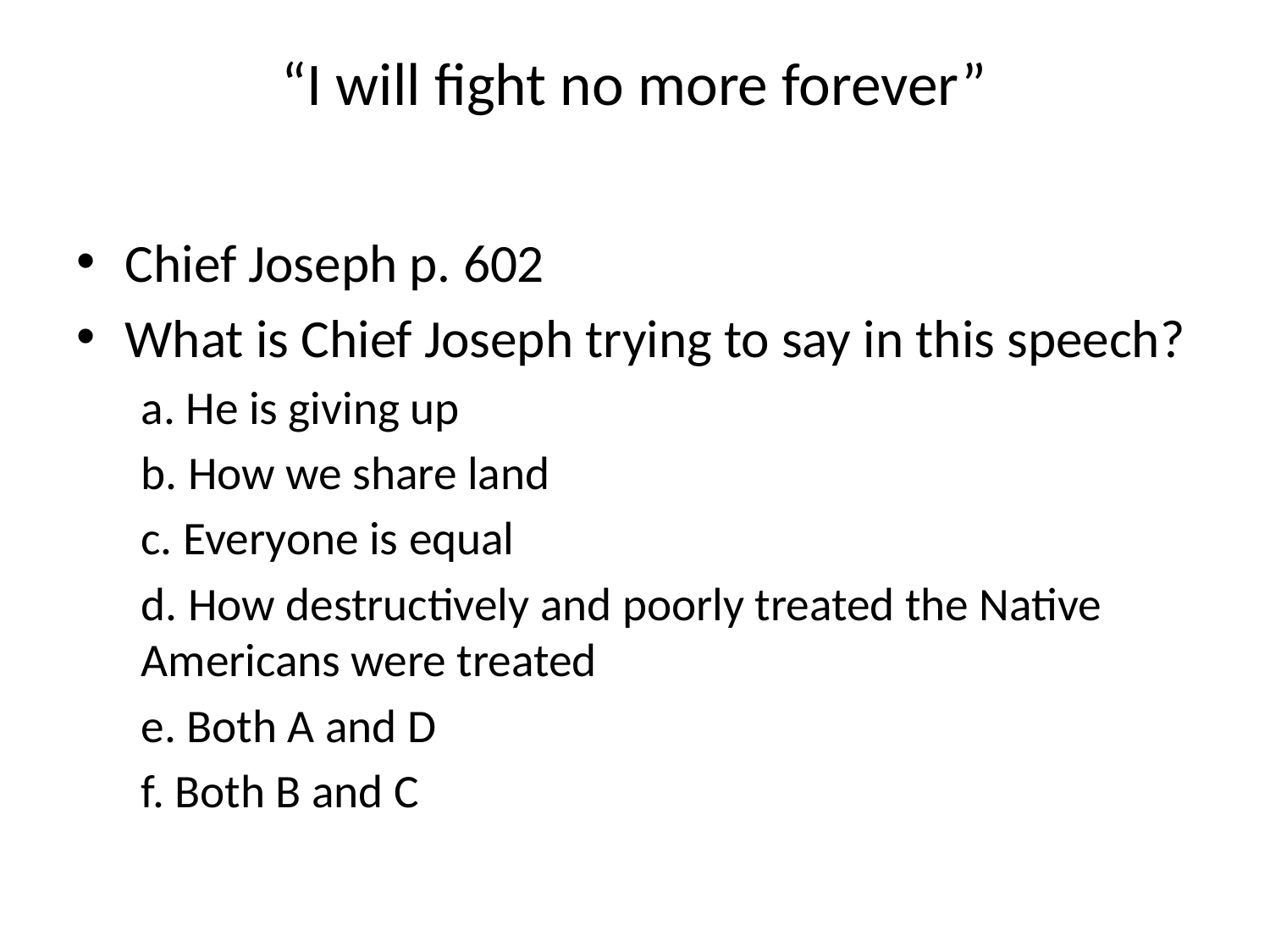

# “I will fight no more forever”
Chief Joseph p. 602
What is Chief Joseph trying to say in this speech?
a. He is giving up
b. How we share land
c. Everyone is equal
d. How destructively and poorly treated the Native Americans were treated
e. Both A and D
f. Both B and C